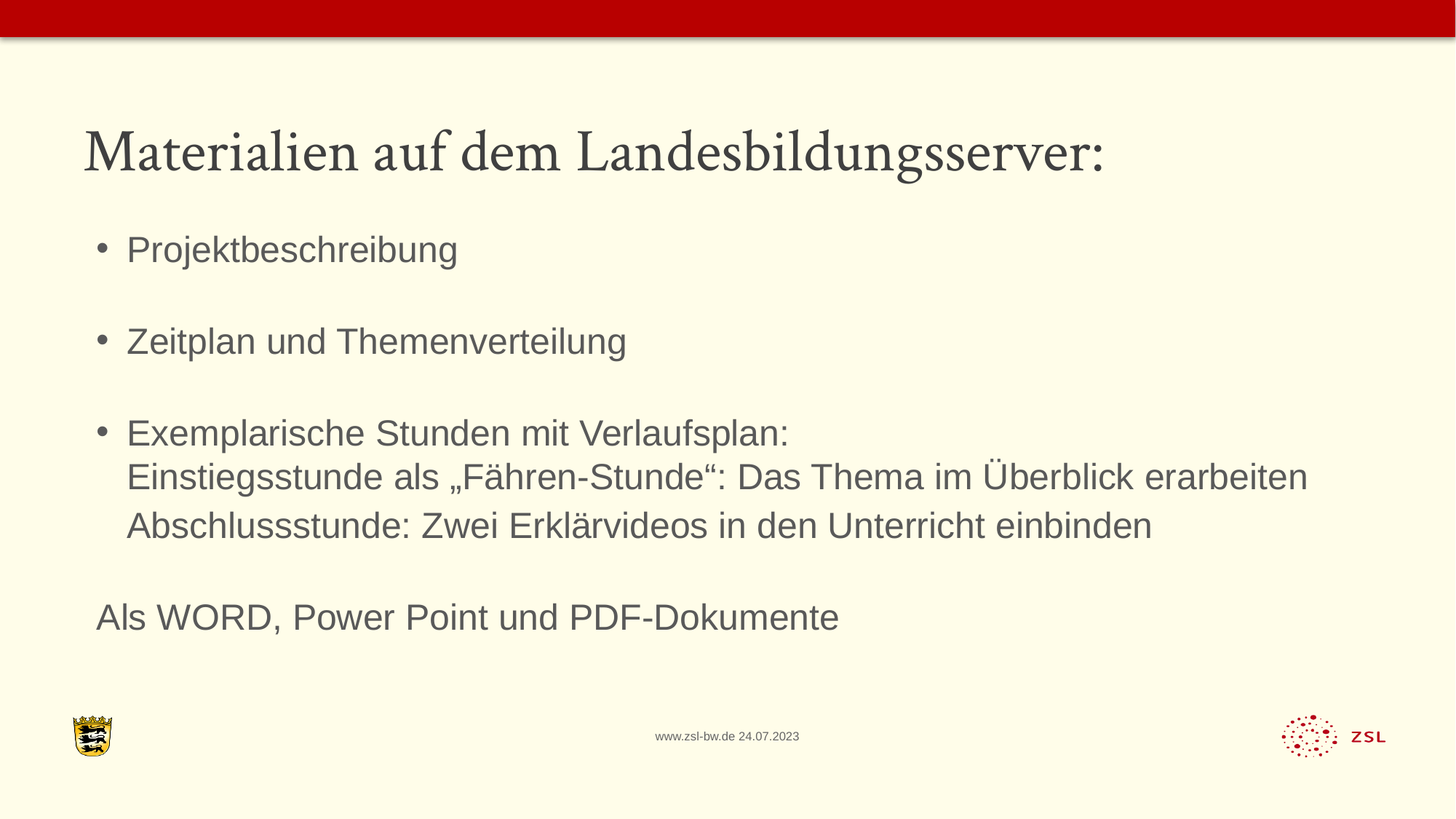

# Materialien auf dem Landesbildungsserver:
Projektbeschreibung
Zeitplan und Themenverteilung
Exemplarische Stunden mit Verlaufsplan:
Einstiegsstunde als „Fähren-Stunde“: Das Thema im Überblick erarbeiten
   Abschlussstunde: Zwei Erklärvideos in den Unterricht einbinden
Als WORD, Power Point und PDF-Dokumente